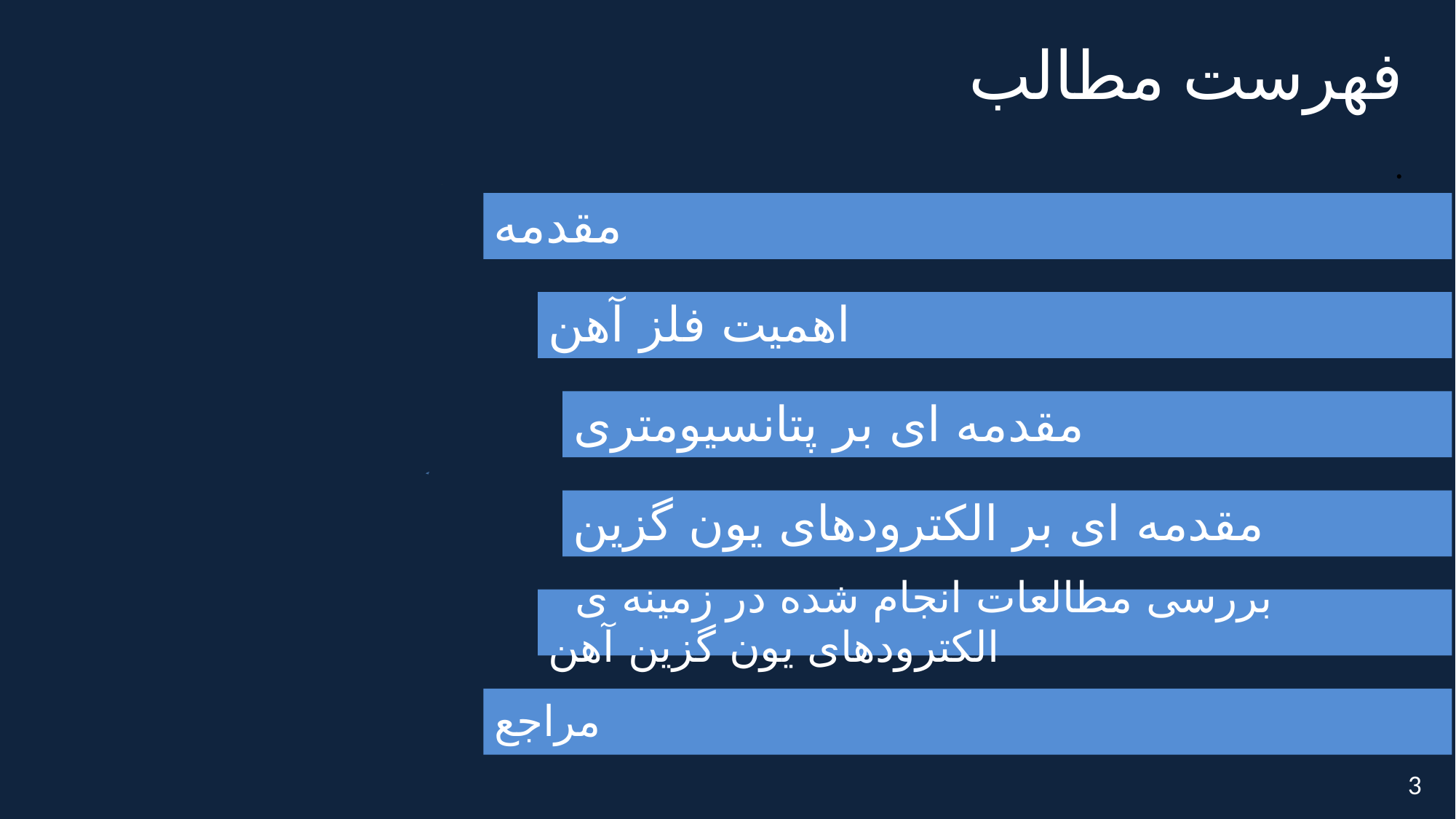

# فهرست مطالب
اهمیت فلز آهن
مقدمه ای بر الکترودهای یون گزین
مراجع
مقدمه
  بررسی مطالعات انجام شده در زمینه ی الکترودهای یون گزین آهن
مقدمه ای بر پتانسیومتری
.
3